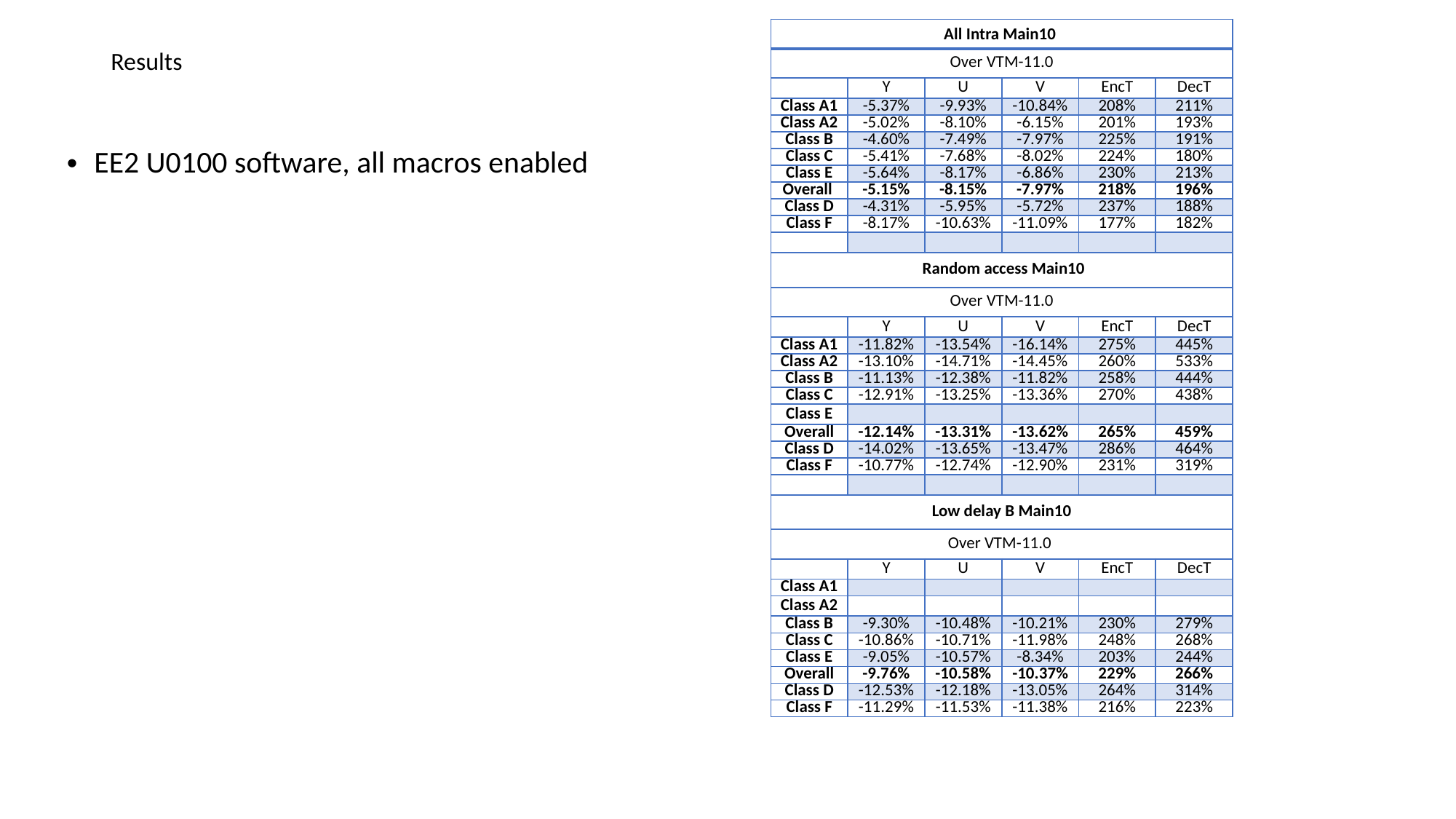

| All Intra Main10 |  |  |  |  |  |
| --- | --- | --- | --- | --- | --- |
| Over VTM-11.0 |  |  |  |  |  |
|  | Y | U | V | EncT | DecT |
| Class A1 | -5.37% | -9.93% | -10.84% | 208% | 211% |
| Class A2 | -5.02% | -8.10% | -6.15% | 201% | 193% |
| Class B | -4.60% | -7.49% | -7.97% | 225% | 191% |
| Class C | -5.41% | -7.68% | -8.02% | 224% | 180% |
| Class E | -5.64% | -8.17% | -6.86% | 230% | 213% |
| Overall | -5.15% | -8.15% | -7.97% | 218% | 196% |
| Class D | -4.31% | -5.95% | -5.72% | 237% | 188% |
| Class F | -8.17% | -10.63% | -11.09% | 177% | 182% |
|  |  |  |  |  |  |
| Random access Main10 |  |  |  |  |  |
| Over VTM-11.0 |  |  |  |  |  |
|  | Y | U | V | EncT | DecT |
| Class A1 | -11.82% | -13.54% | -16.14% | 275% | 445% |
| Class A2 | -13.10% | -14.71% | -14.45% | 260% | 533% |
| Class B | -11.13% | -12.38% | -11.82% | 258% | 444% |
| Class C | -12.91% | -13.25% | -13.36% | 270% | 438% |
| Class E |  |  |  |  |  |
| Overall | -12.14% | -13.31% | -13.62% | 265% | 459% |
| Class D | -14.02% | -13.65% | -13.47% | 286% | 464% |
| Class F | -10.77% | -12.74% | -12.90% | 231% | 319% |
|  |  |  |  |  |  |
| Low delay B Main10 |  |  |  |  |  |
| Over VTM-11.0 |  |  |  |  |  |
|  | Y | U | V | EncT | DecT |
| Class A1 |  |  |  |  |  |
| Class A2 |  |  |  |  |  |
| Class B | -9.30% | -10.48% | -10.21% | 230% | 279% |
| Class C | -10.86% | -10.71% | -11.98% | 248% | 268% |
| Class E | -9.05% | -10.57% | -8.34% | 203% | 244% |
| Overall | -9.76% | -10.58% | -10.37% | 229% | 266% |
| Class D | -12.53% | -12.18% | -13.05% | 264% | 314% |
| Class F | -11.29% | -11.53% | -11.38% | 216% | 223% |
# Results
EE2 U0100 software, all macros enabled